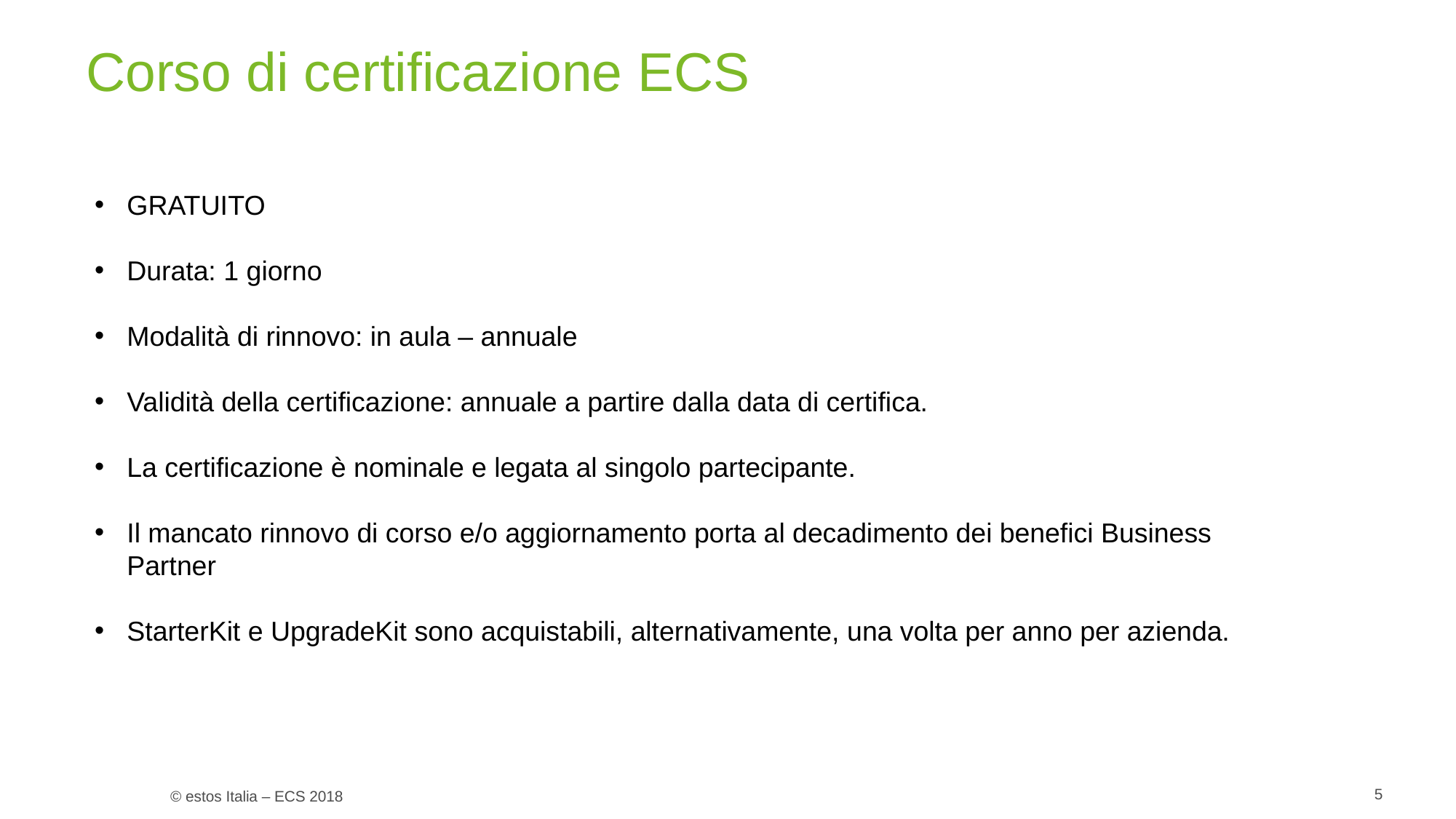

# Corso di certificazione ECS

GRATUITO

Durata: 1 giorno

Modalità di rinnovo: in aula – annuale

Validità della certificazione: annuale a partire dalla data di certifica.

La certificazione è nominale e legata al singolo partecipante.

Il mancato rinnovo di corso e/o aggiornamento porta al decadimento dei benefici Business Partner

StarterKit e UpgradeKit sono acquistabili, alternativamente, una volta per anno per azienda.

5
© estos Italia – ECS 2018